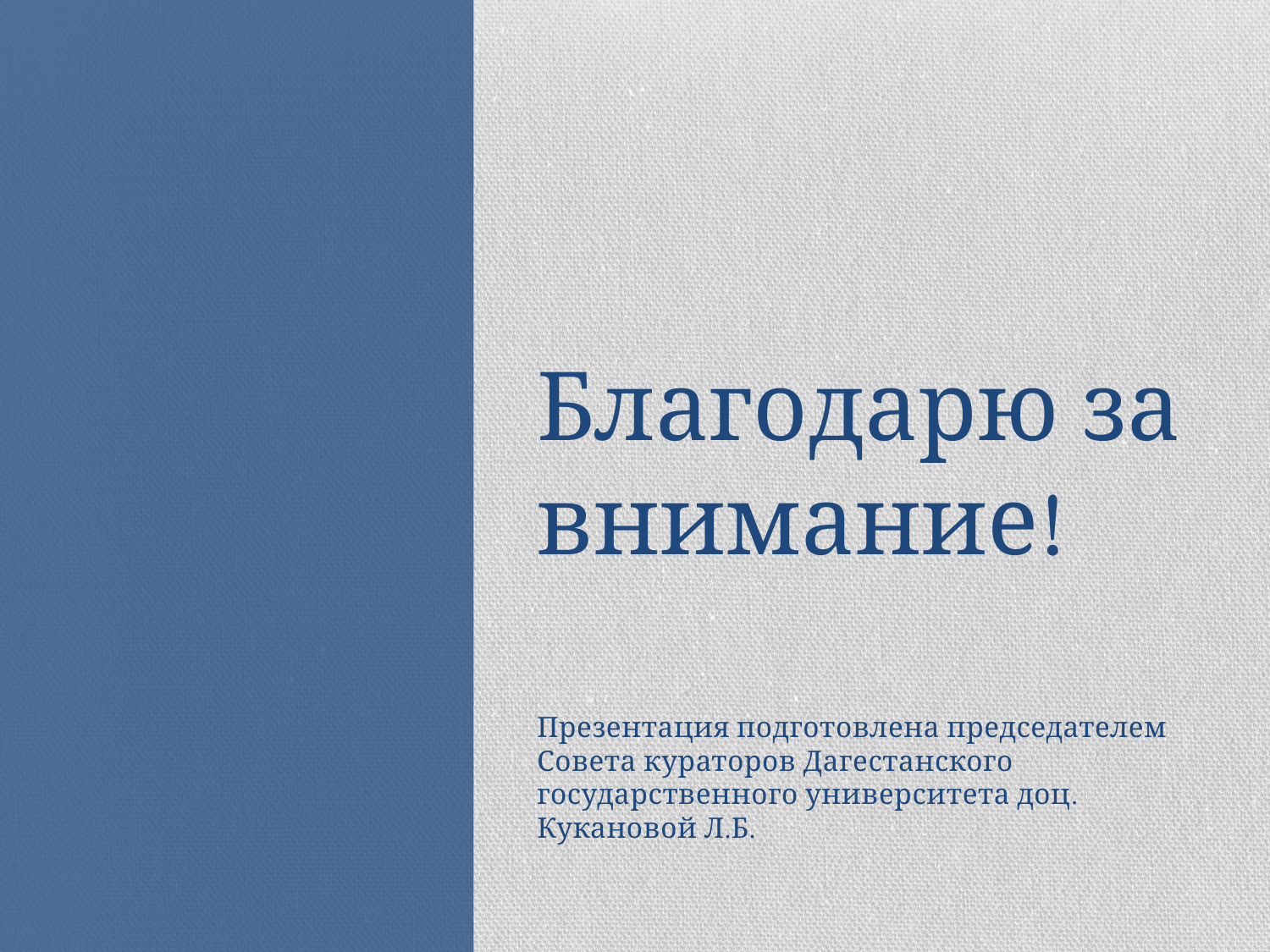

#

Благодарю за внимание!

Презентация подготовлена председателем Совета кураторов Дагестанского государственного университета доц. Кукановой Л.Б.